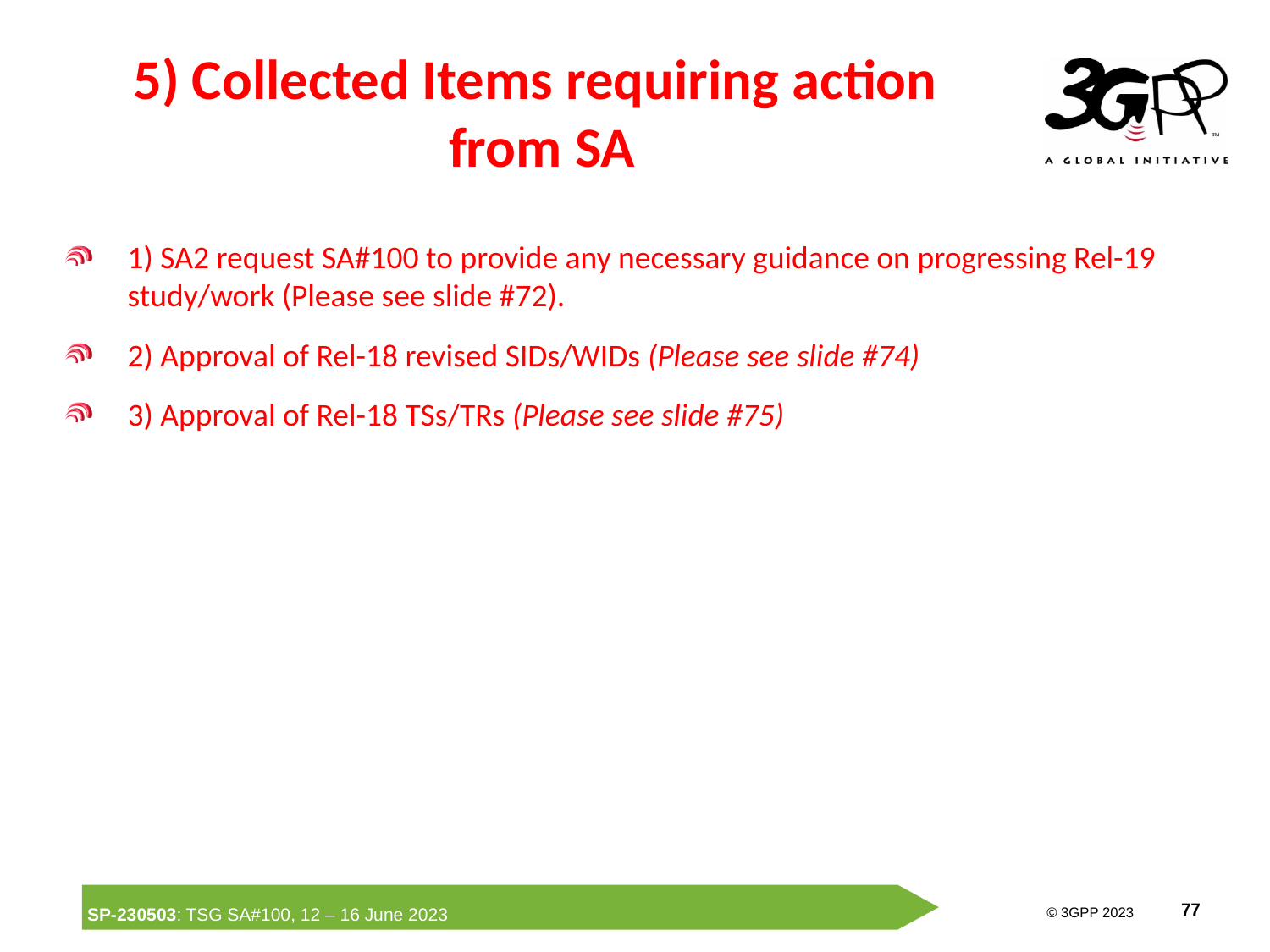

# 5) Collected Items requiring action from SA
1) SA2 request SA#100 to provide any necessary guidance on progressing Rel-19 study/work (Please see slide #72).
2) Approval of Rel-18 revised SIDs/WIDs (Please see slide #74)
3) Approval of Rel-18 TSs/TRs (Please see slide #75)